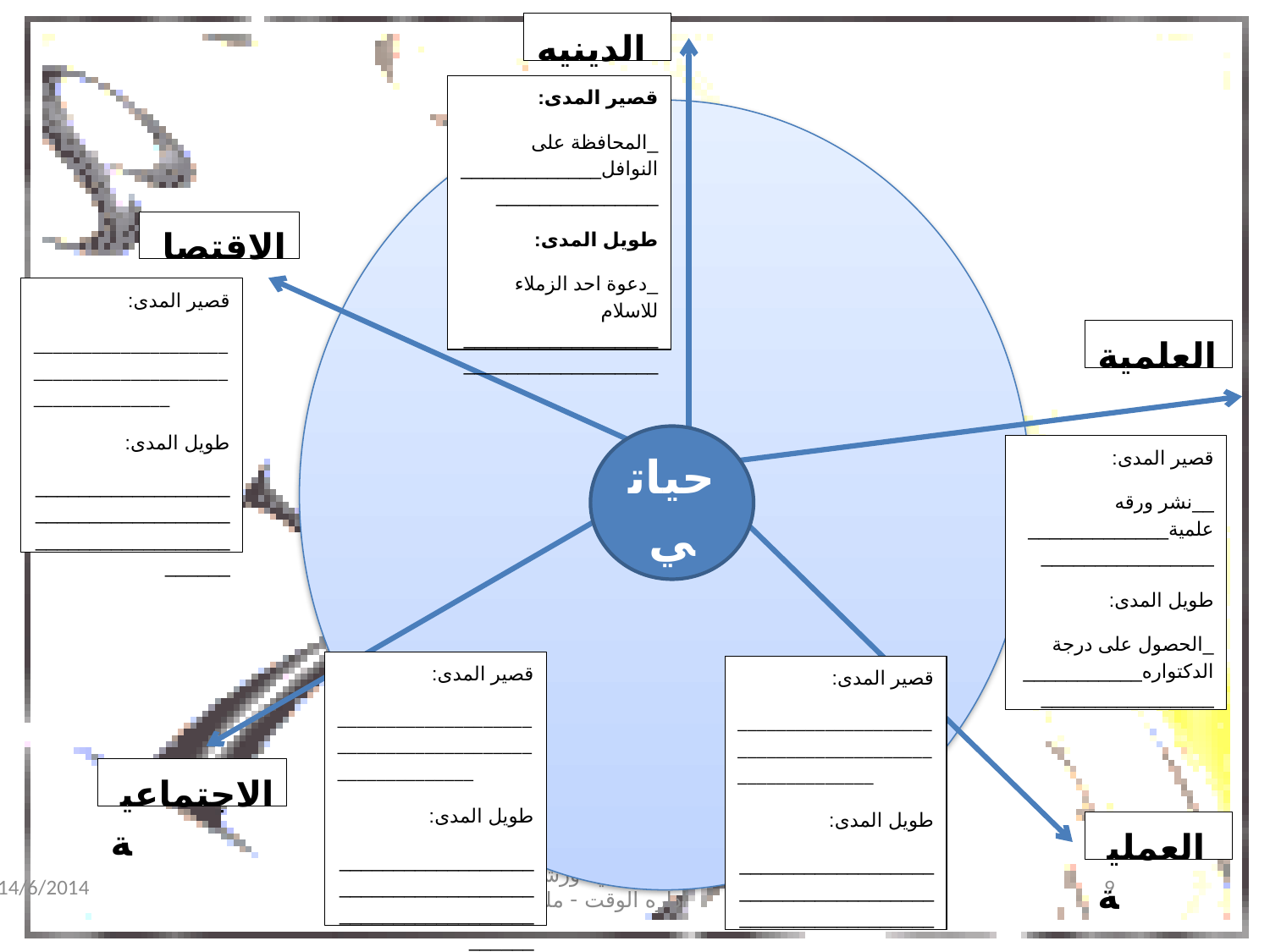

الدينيه

قصير المدى:
_المحافظة على النوافل____________________________
طويل المدى:
_دعوة احد الزملاء للاسلام ____________________________________

 الاقتصادية
قصير المدى:
______________________________________________________
طويل المدى:
____________________________________________________________
العلمية
حياتي
قصير المدى:
__نشر ورقه علمية_____________________________
طويل المدى:
_الحصول على درجة الدكتواره___________________________
ID - 2019
قصير المدى:
______________________________________________________
طويل المدى:
____________________________________________________________
قصير المدى:
______________________________________________________
طويل المدى:
____________________________________________________________
 الاجتماعية
 العملية
14/6/2014
عبير الحميميدي -ورشة اتخاذ القرارات و اداره الوقت - ملتقى الجامعات
9